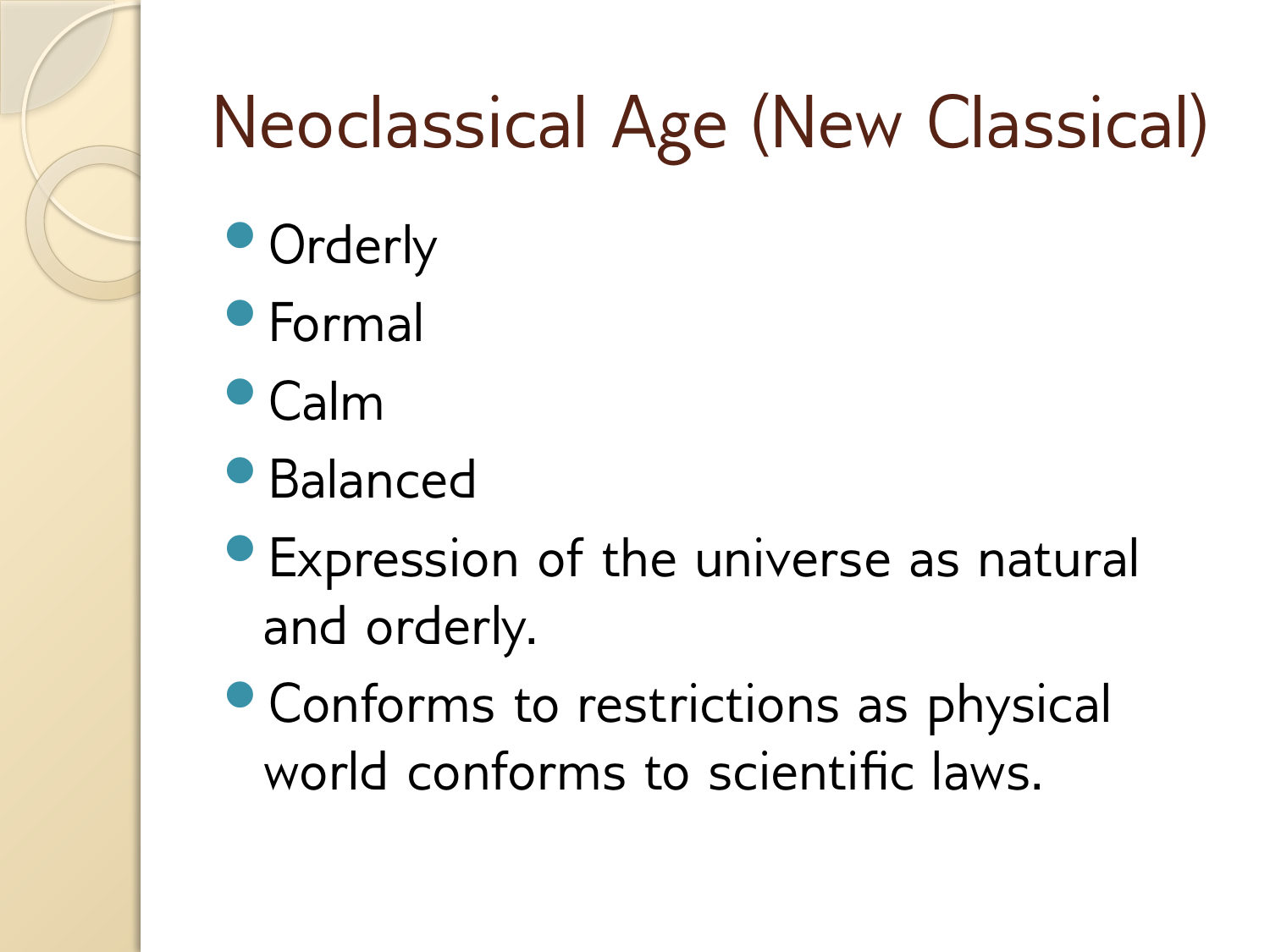

# Neoclassical Age (New Classical)
Orderly
Formal
Calm
Balanced
Expression of the universe as natural and orderly.
Conforms to restrictions as physical world conforms to scientific laws.